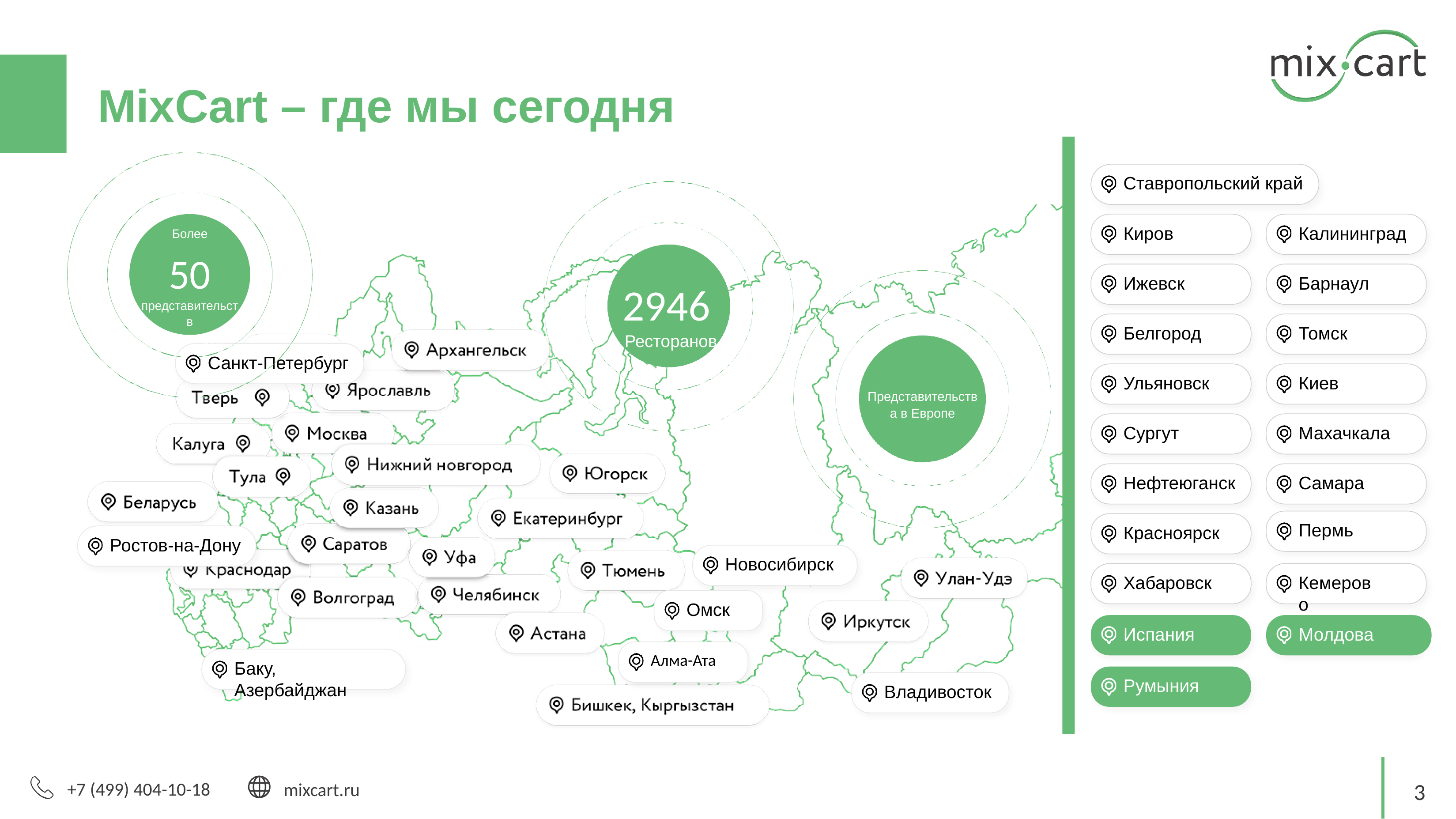

# MixCart – где мы сегодня

Ставропольский край

Калининград
Киров
Более
50
представительств
по РФ и СНГ

2946
Ресторанов
Барнаул
Ижевск

Белгород
Томск

Санкт-Петербург

Ульяновск
Киев

Представительства в Европе

Сургут
Махачкала

Нефтеюганск
Самара

Пермь
Красноярск

Ростов-на-Дону

Новосибирск

Кемерово
Хабаровск

Омск

Испания
Молдова

Алма-Ата

Баку, Азербайджан

Румыния

Владивосток

+7 (499) 404-10-18
3
mixcart.ru